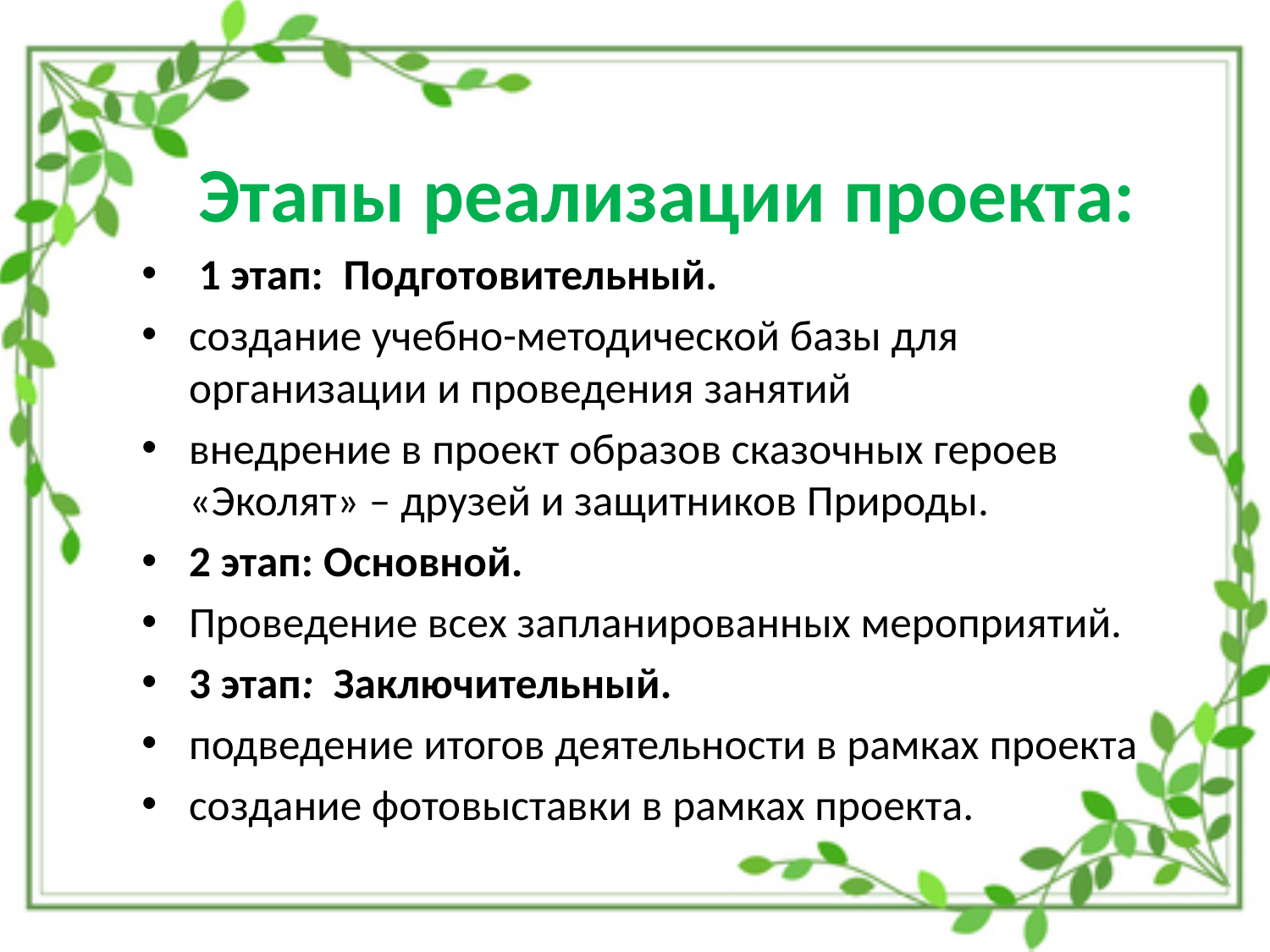

#
  Этапы реализации проекта:
 1 этап:  Подготовительный.
создание учебно-методической базы для организации и проведения занятий
внедрение в проект образов сказочных героев «Эколят» – друзей и защитников Природы.
2 этап: Основной.
Проведение всех запланированных мероприятий.
3 этап:  Заключительный.
подведение итогов деятельности в рамках проекта
создание фотовыставки в рамках проекта.